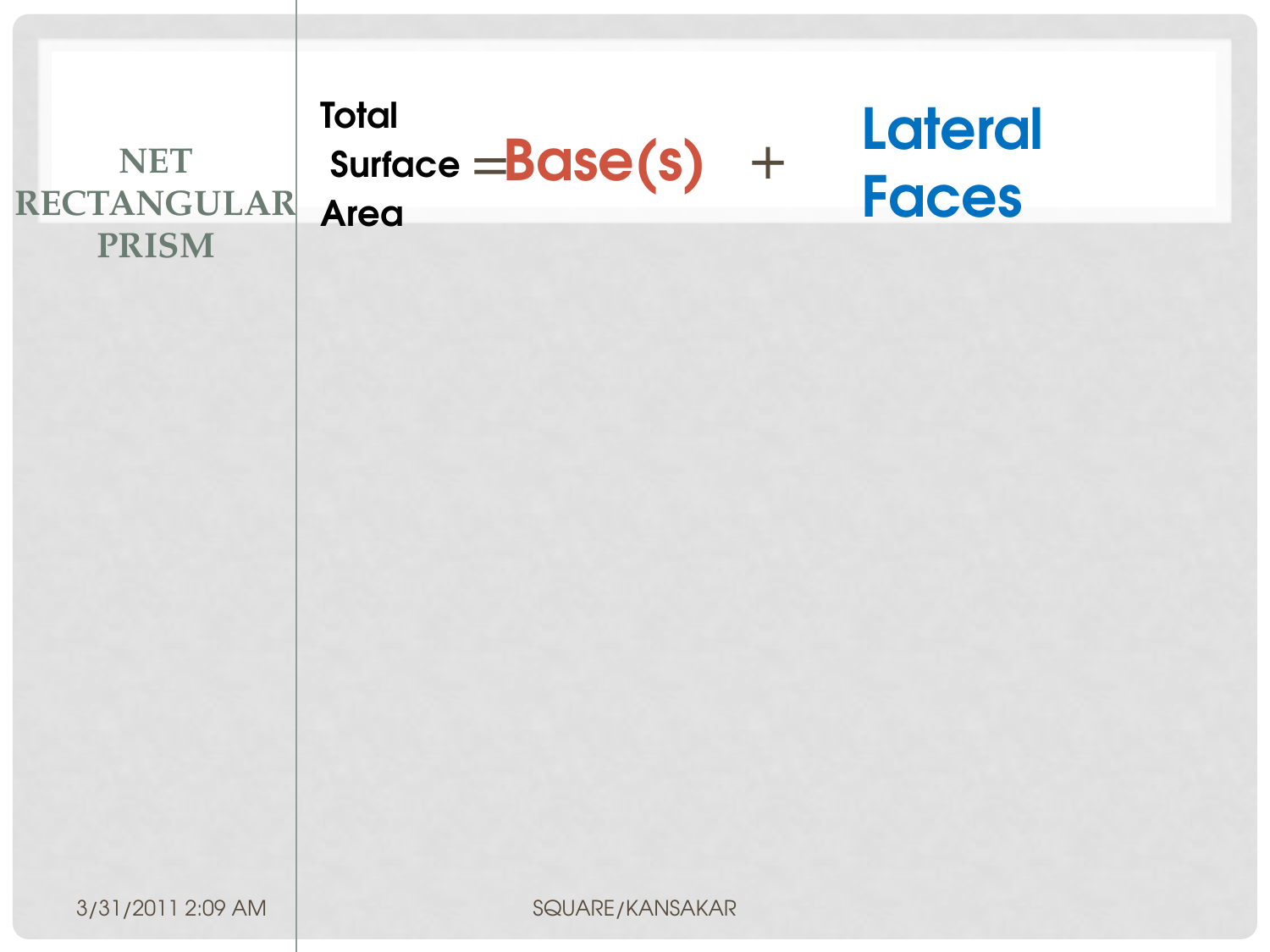

# Net rectangular prism
Lateral Faces
Total
 Surface
Area
+
=
Base(s)
3/31/2011 2:09 AM
SQUARE/KANSAKAR